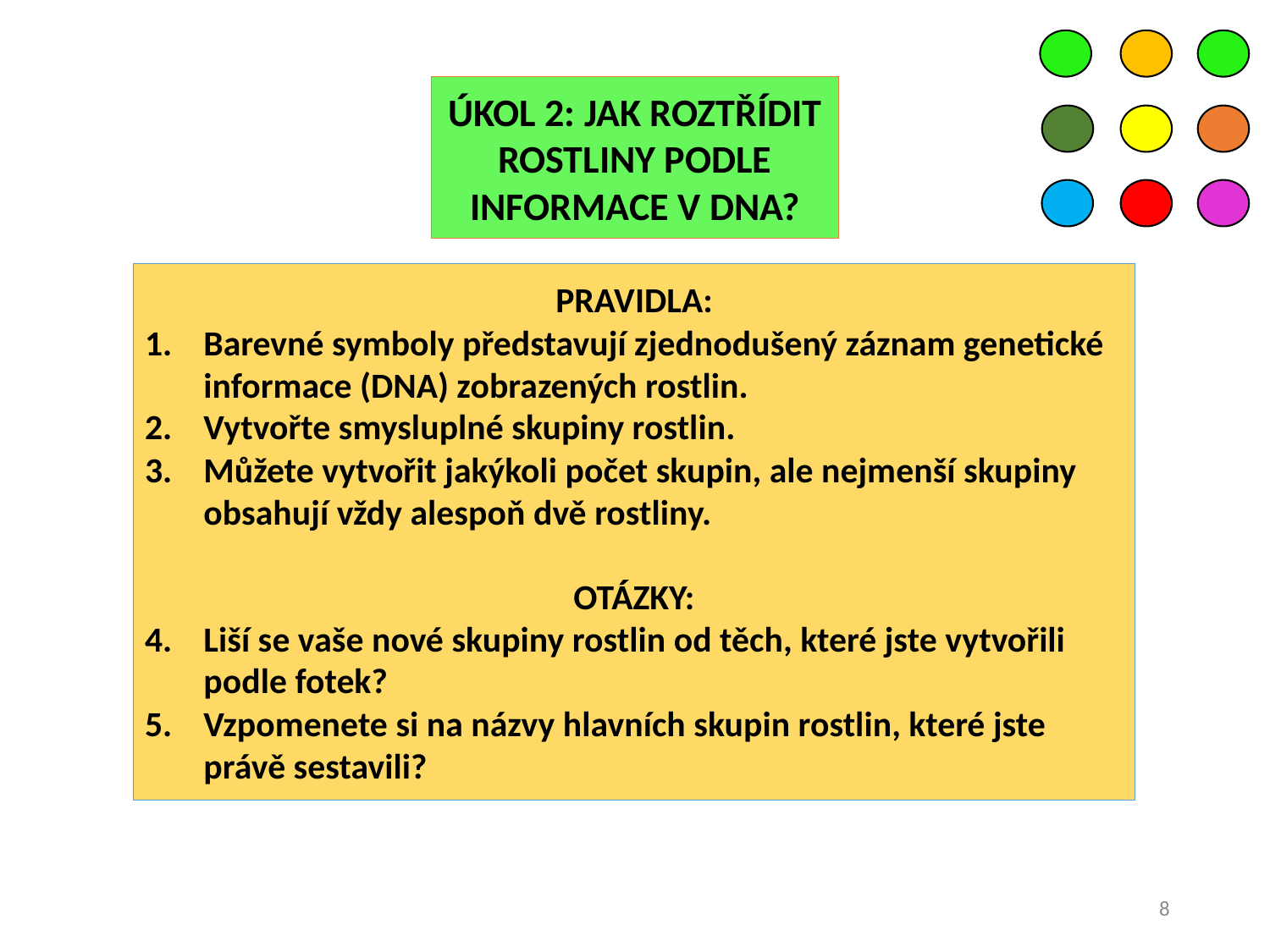

ÚKOL 2: JAK ROZTŘÍDIT ROSTLINY PODLE INFORMACE V DNA?
PRAVIDLA:
Barevné symboly představují zjednodušený záznam genetické informace (DNA) zobrazených rostlin.
Vytvořte smysluplné skupiny rostlin.
Můžete vytvořit jakýkoli počet skupin, ale nejmenší skupiny obsahují vždy alespoň dvě rostliny.

OTÁZKY:
Liší se vaše nové skupiny rostlin od těch, které jste vytvořili podle fotek?
Vzpomenete si na názvy hlavních skupin rostlin, které jste právě sestavili?
8